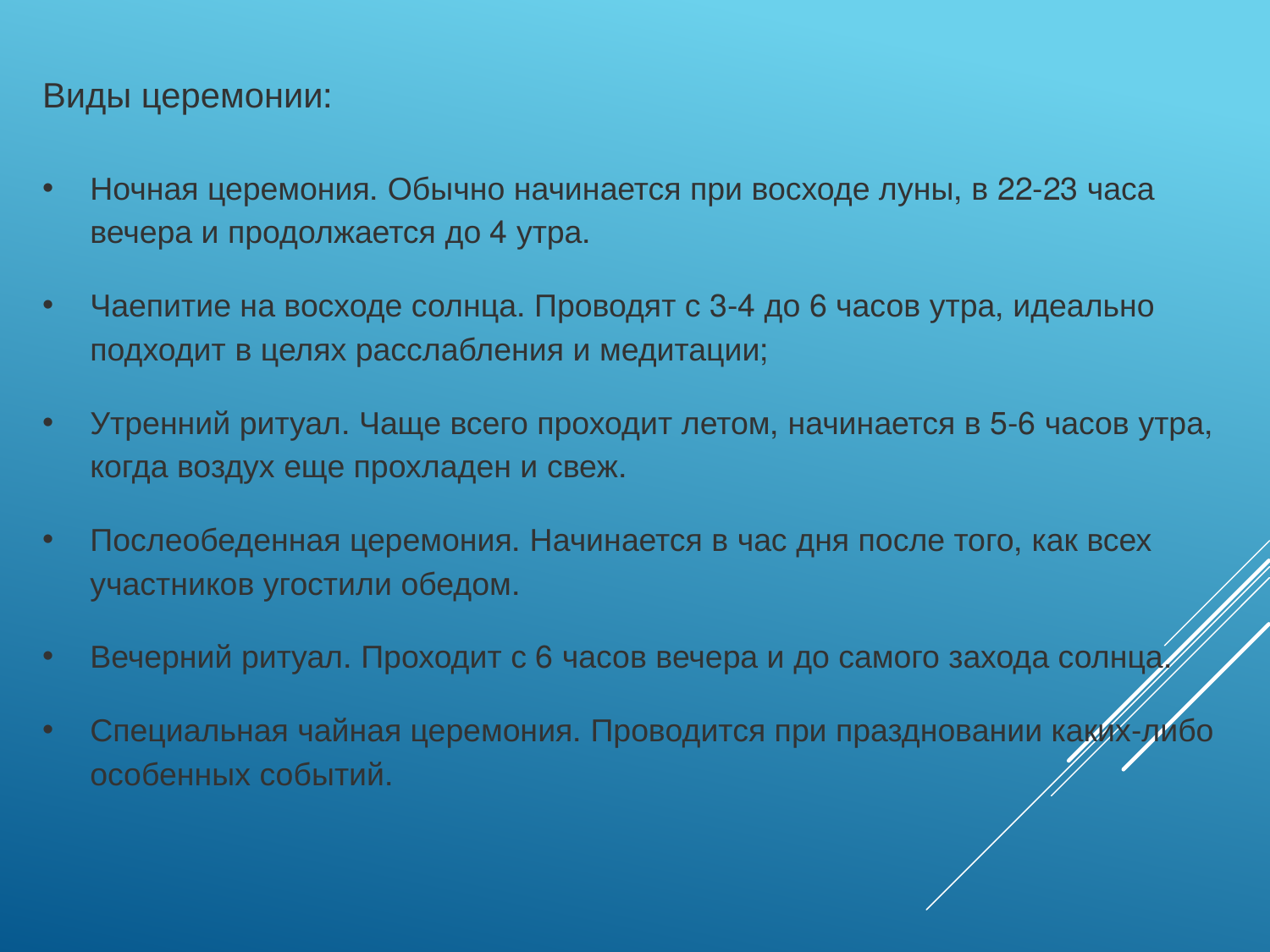

Виды церемонии:
Ночная церемония. Обычно начинается при восходе луны, в 22-23 часа вечера и продолжается до 4 утра.
Чаепитие на восходе солнца. Проводят с 3-4 до 6 часов утра, идеально подходит в целях расслабления и медитации;
Утренний ритуал. Чаще всего проходит летом, начинается в 5-6 часов утра, когда воздух еще прохладен и свеж.
Послеобеденная церемония. Начинается в час дня после того, как всех участников угостили обедом.
Вечерний ритуал. Проходит с 6 часов вечера и до самого захода солнца.
Специальная чайная церемония. Проводится при праздновании каких-либо особенных событий.